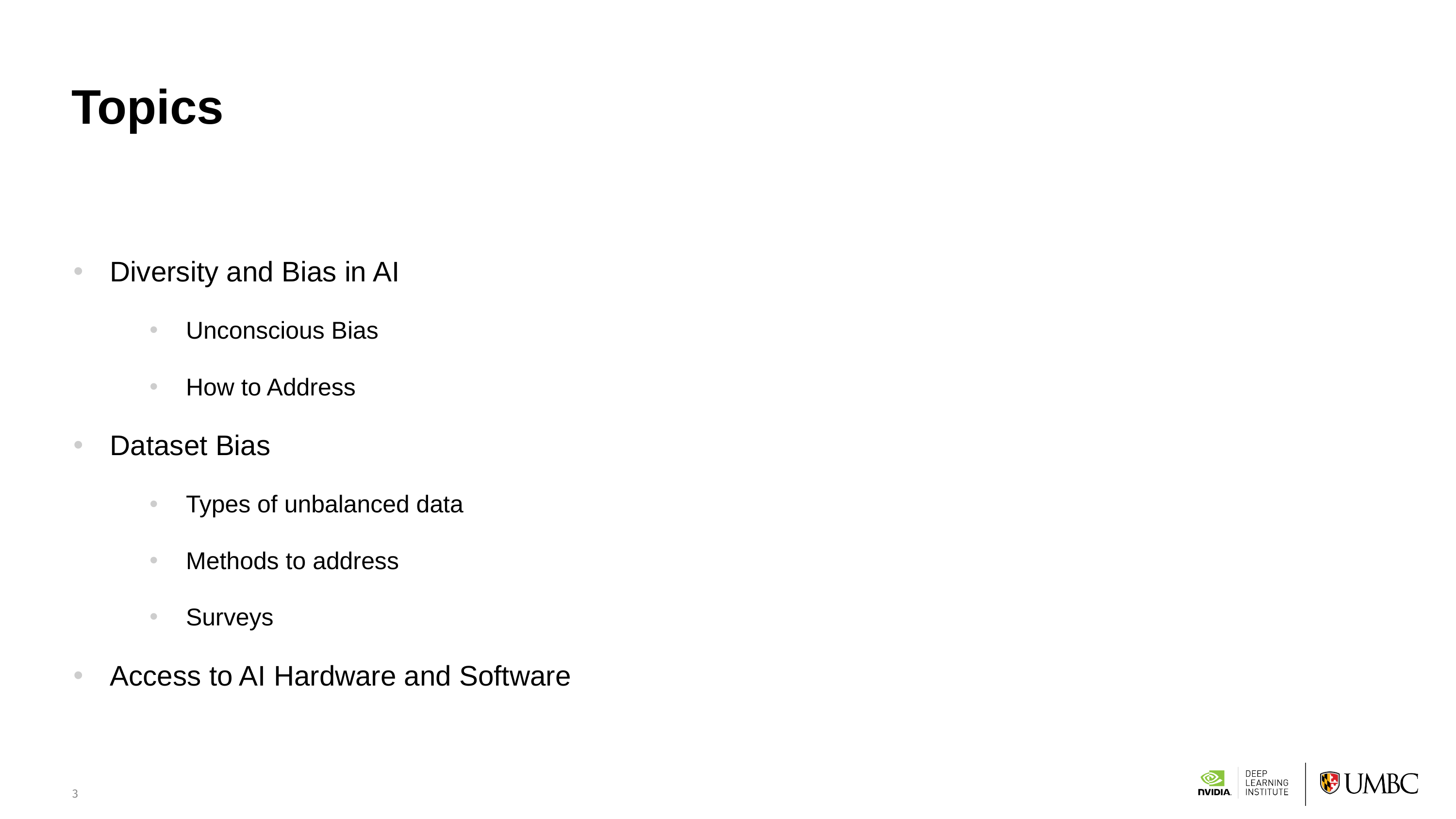

# Topics
Diversity and Bias in AI
Unconscious Bias
How to Address
Dataset Bias
Types of unbalanced data
Methods to address
Surveys
Access to AI Hardware and Software